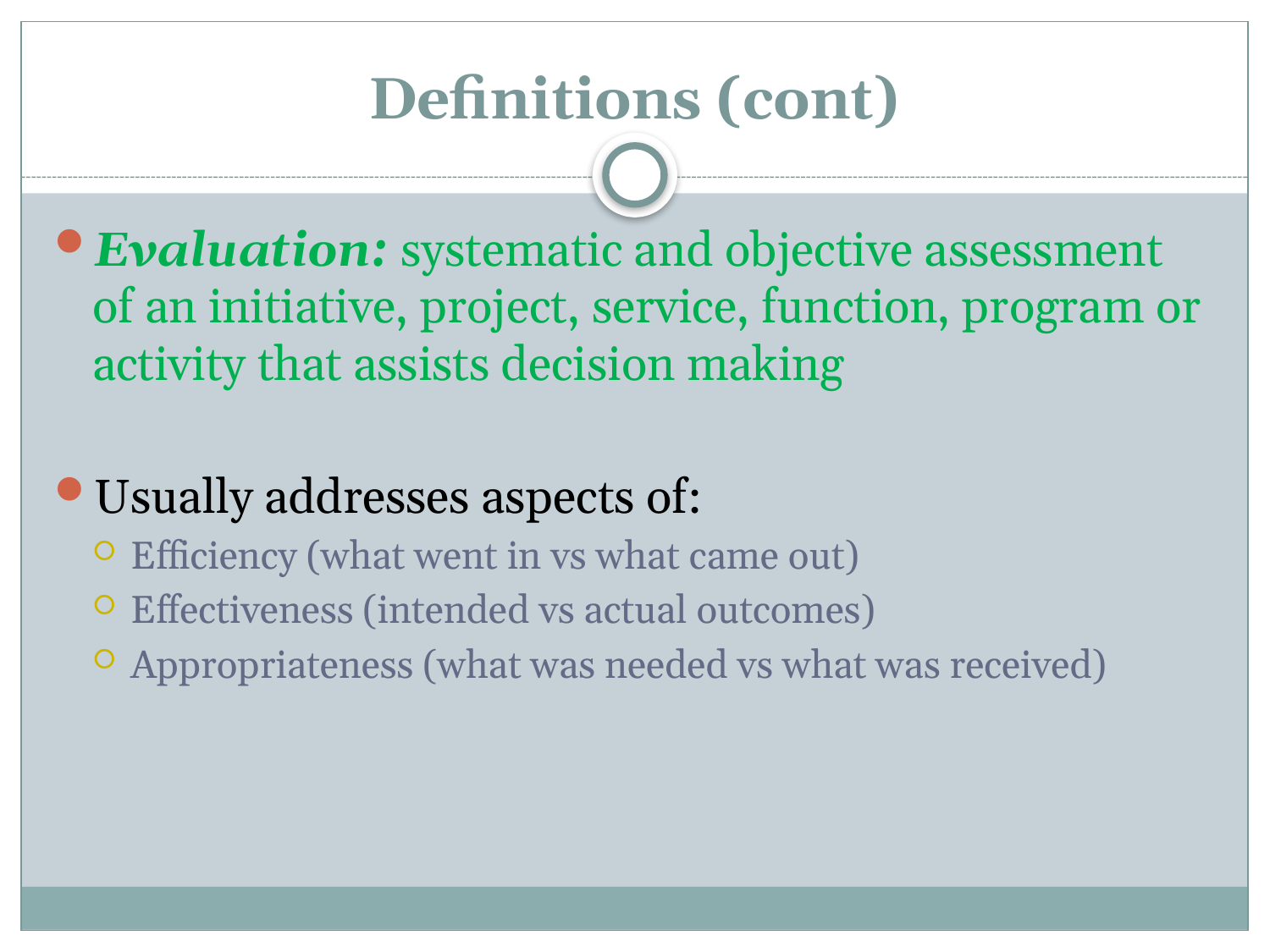

# Definitions (cont)
Evaluation: systematic and objective assessment of an initiative, project, service, function, program or activity that assists decision making

Usually addresses aspects of:
Efficiency (what went in vs what came out)
Effectiveness (intended vs actual outcomes)
Appropriateness (what was needed vs what was received)